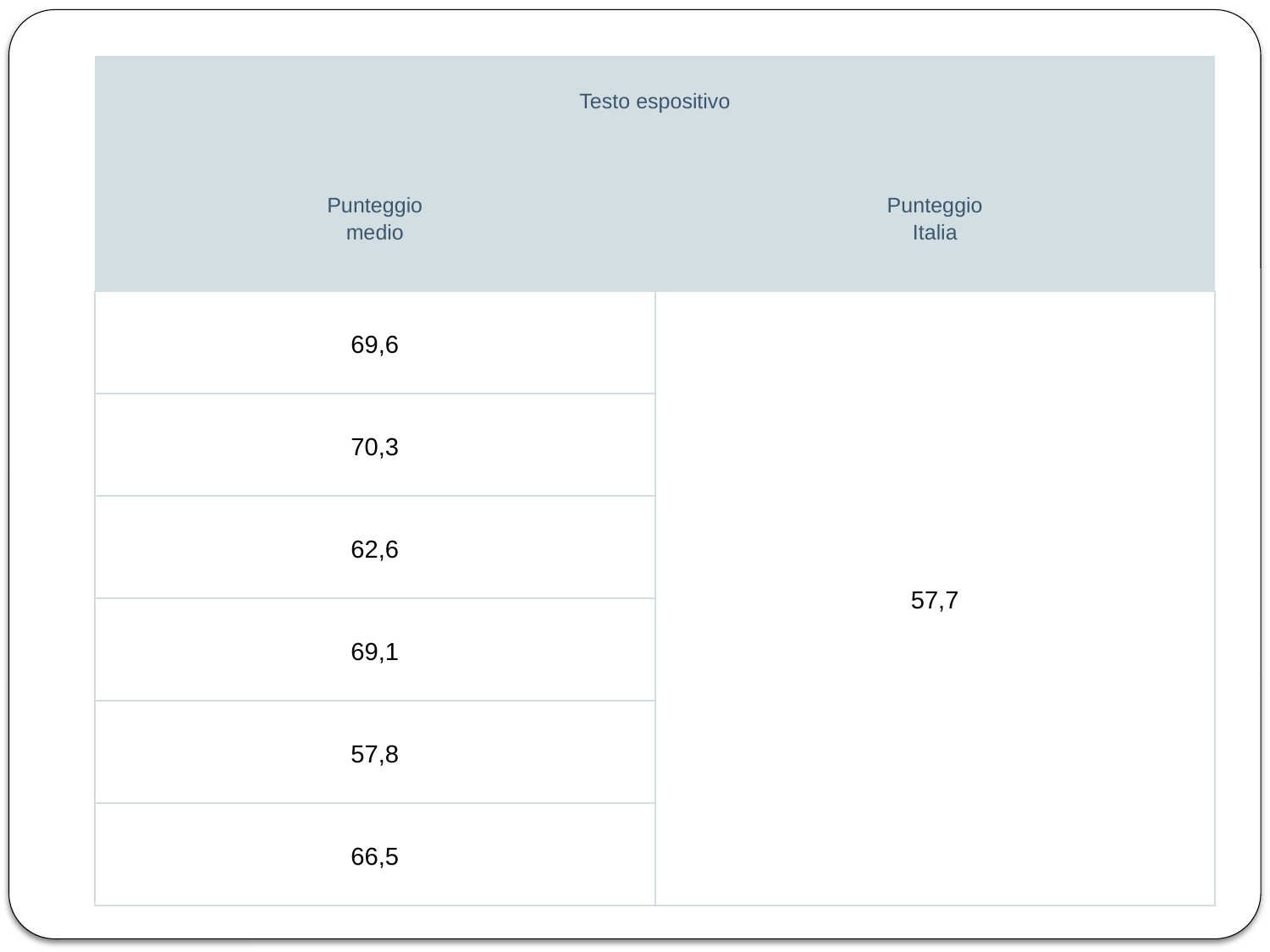

| Testo espositivo |  |
| --- | --- |
| Punteggio medio | Punteggio Italia |
| 69,6 | 57,7 |
| 70,3 |  |
| 62,6 |  |
| 69,1 |  |
| 57,8 |  |
| 66,5 |  |